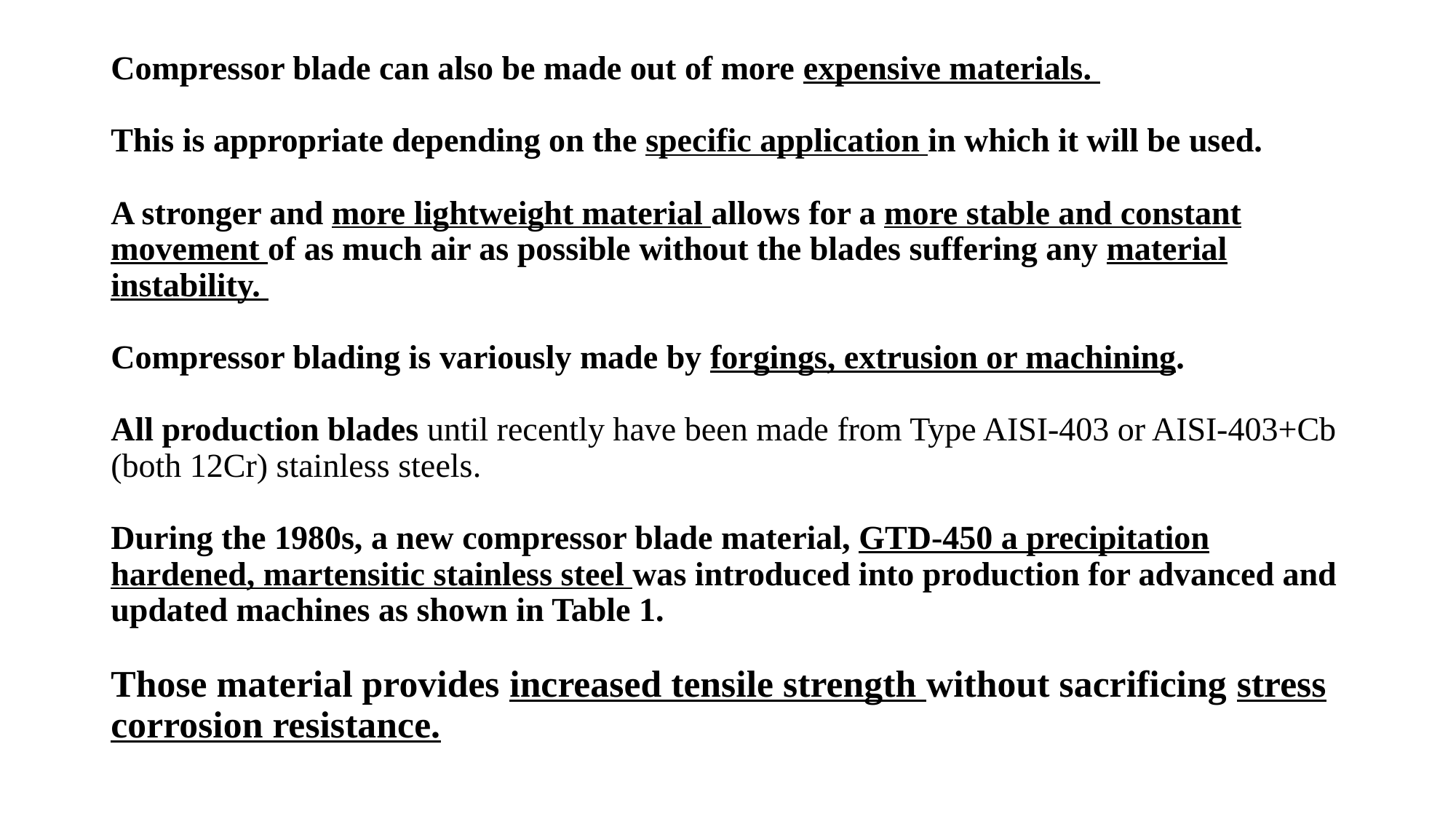

# Compressor blade can also be made out of more expensive materials. This is appropriate depending on the specific application in which it will be used. A stronger and more lightweight material allows for a more stable and constant movement of as much air as possible without the blades suffering any material instability. Compressor blading is variously made by forgings, extrusion or machining. All production blades until recently have been made from Type AISI-403 or AISI-403+Cb (both 12Cr) stainless steels. During the 1980s, a new compressor blade material, GTD-450 a precipitation hardened, martensitic stainless steel was introduced into production for advanced and updated machines as shown in Table 1. Those material provides increased tensile strength without sacrificing stress corrosion resistance.